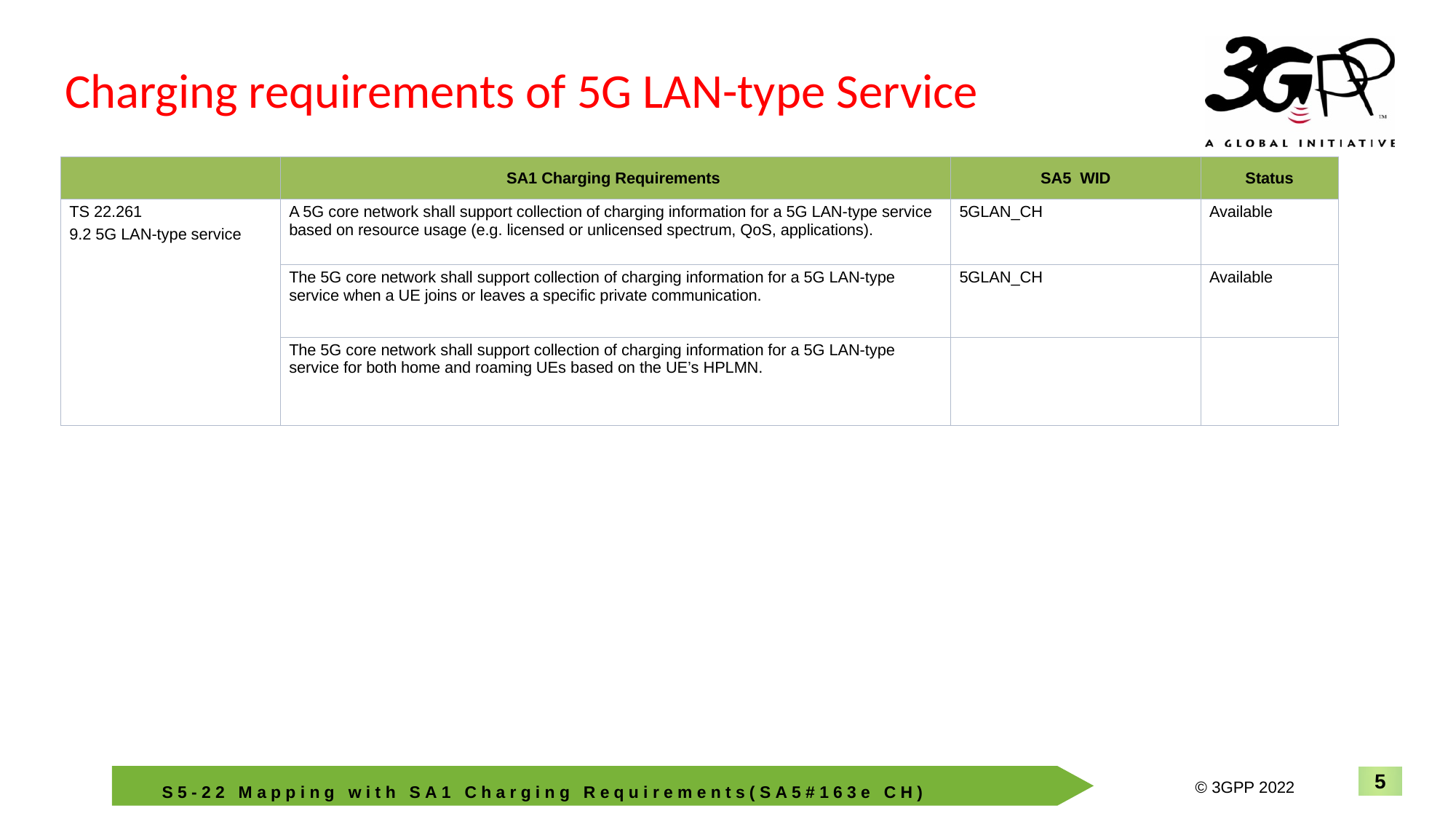

# Charging requirements of 5G LAN-type Service
|  | SA1 Charging Requirements | SA5 WID | Status |
| --- | --- | --- | --- |
| TS 22.261 9.2 5G LAN-type service | A 5G core network shall support collection of charging information for a 5G LAN-type service based on resource usage (e.g. licensed or unlicensed spectrum, QoS, applications). | 5GLAN\_CH | Available |
|  | The 5G core network shall support collection of charging information for a 5G LAN-type service when a UE joins or leaves a specific private communication. | 5GLAN\_CH | Available |
|  | The 5G core network shall support collection of charging information for a 5G LAN-type service for both home and roaming UEs based on the UE’s HPLMN. |  |  |